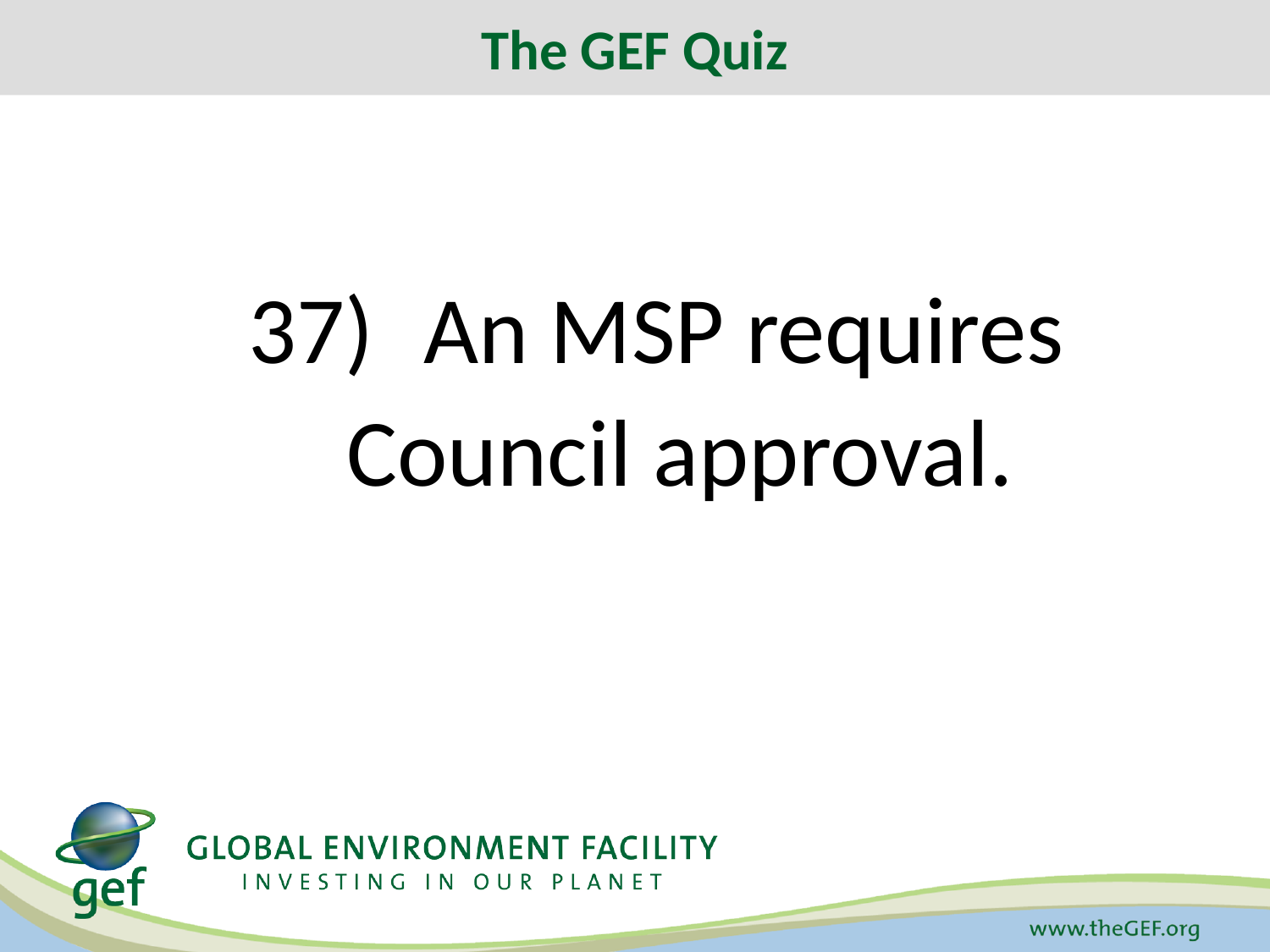

The GEF Quiz
# 37)	An MSP requires Council approval.